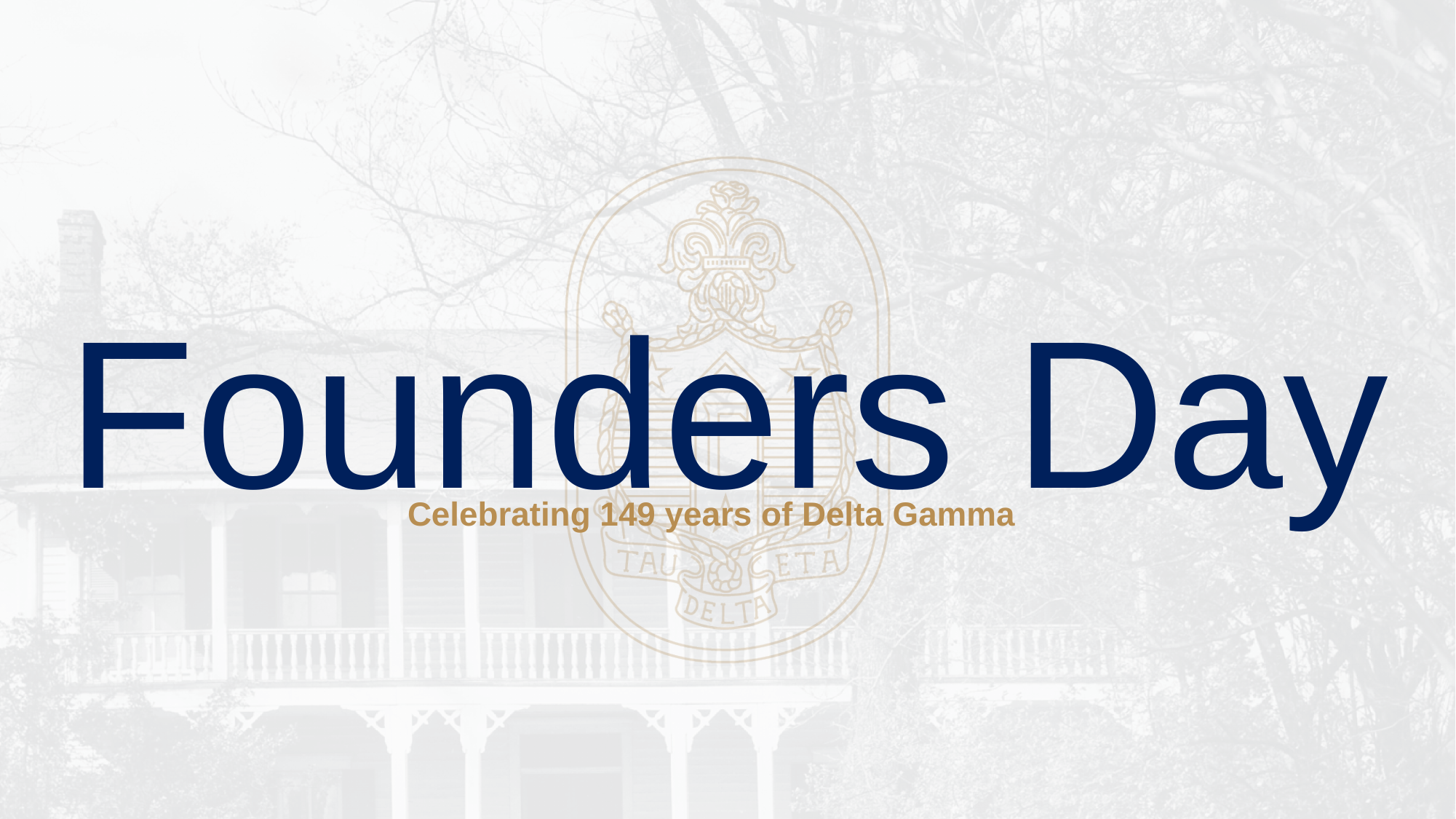

Founders Day
Celebrating 149 years of Delta Gamma